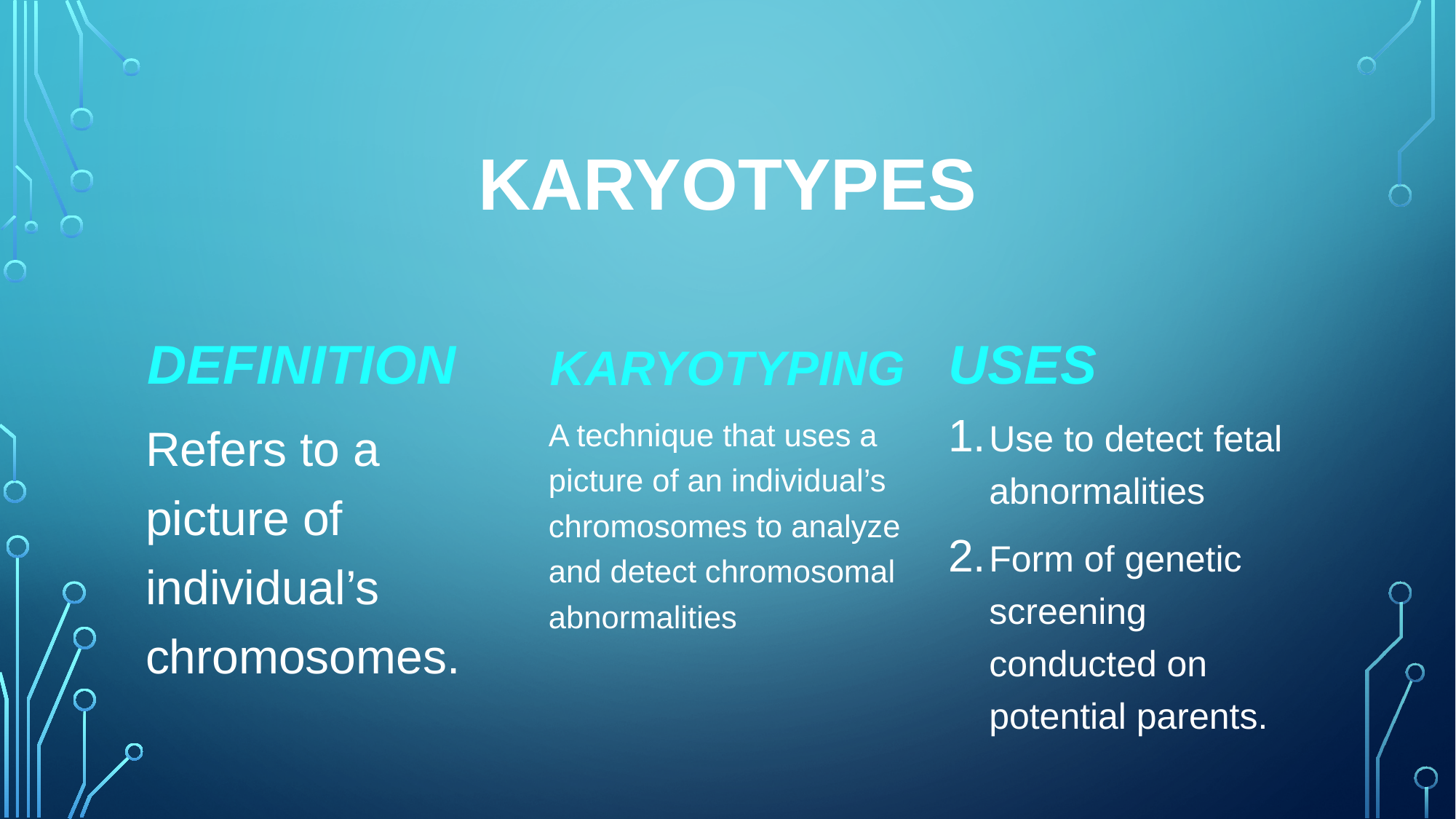

# karyotypes
definition
Uses
Karyotyping
Refers to a picture of individual’s chromosomes.
Use to detect fetal abnormalities
Form of genetic screening conducted on potential parents.
A technique that uses a picture of an individual’s chromosomes to analyze and detect chromosomal abnormalities